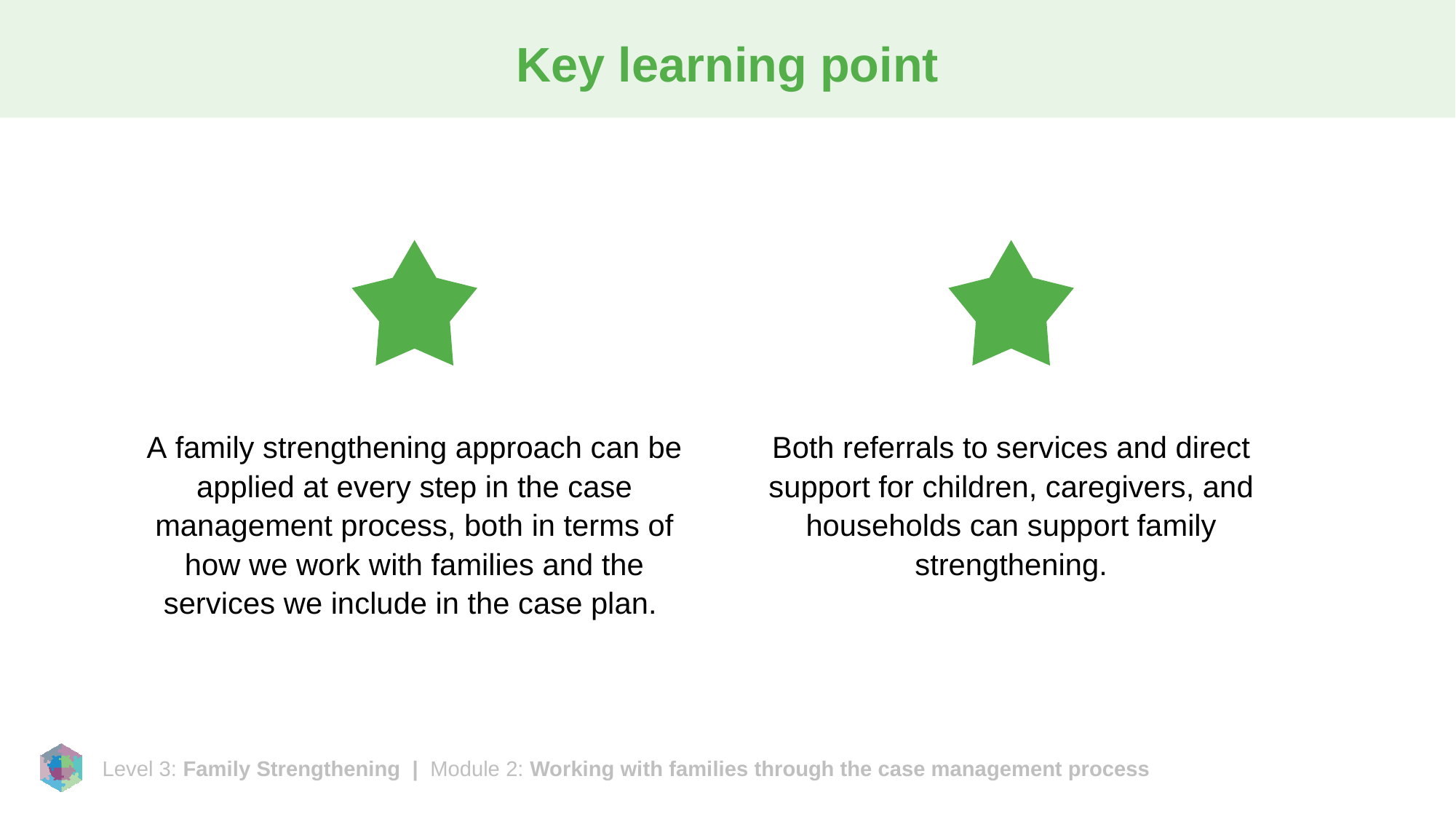

# Key learning point

A family strengthening approach can be applied at every step in the case management process, both in terms of how we work with families and the services we include in the case plan.
Both referrals to services and direct support for children, caregivers, and households can support family strengthening.